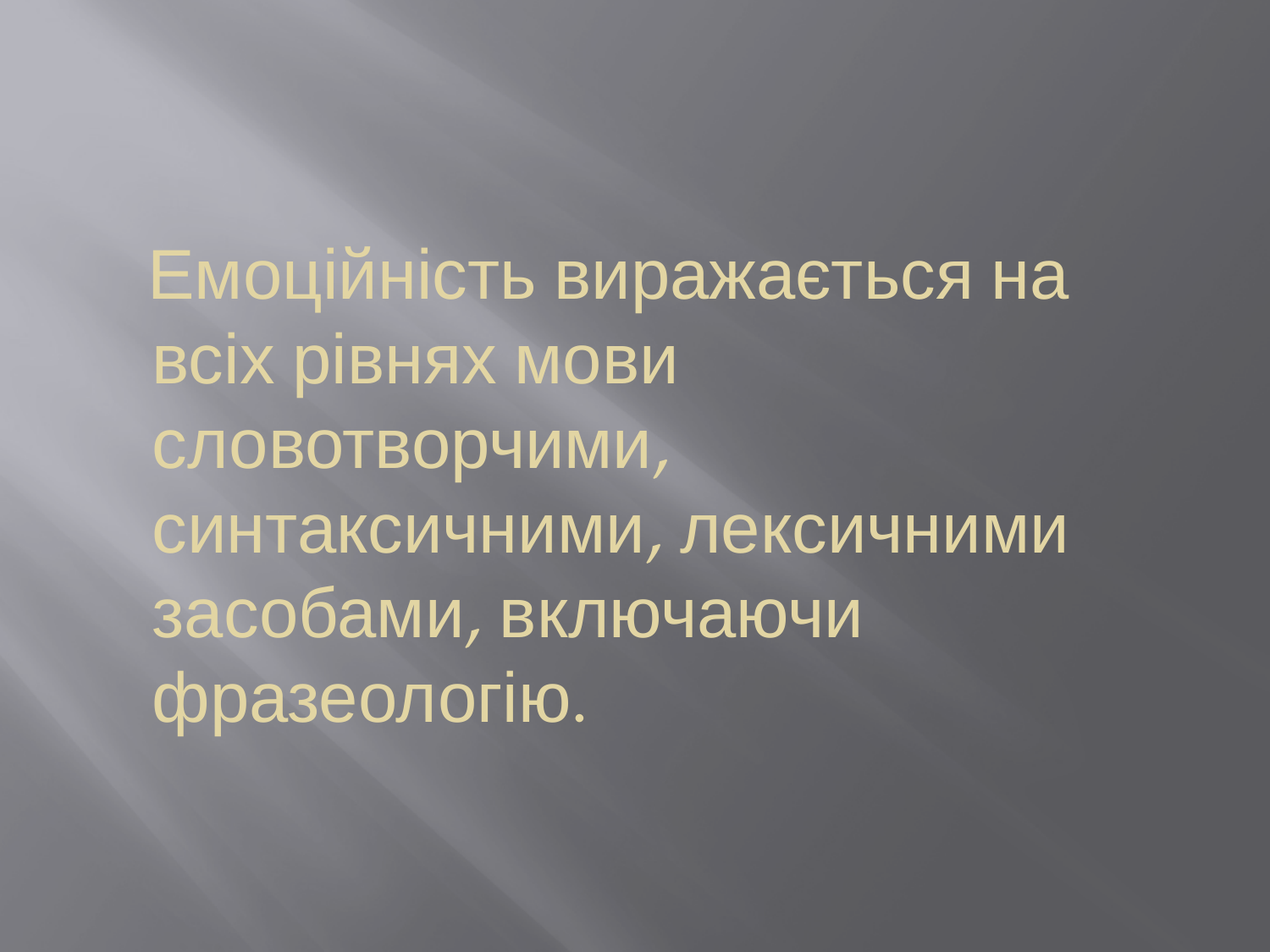

#
   Емоційність виражається на всіх рівнях мови словотворчими, синтаксичними, лексичними засобами, включаючи фразеологію.